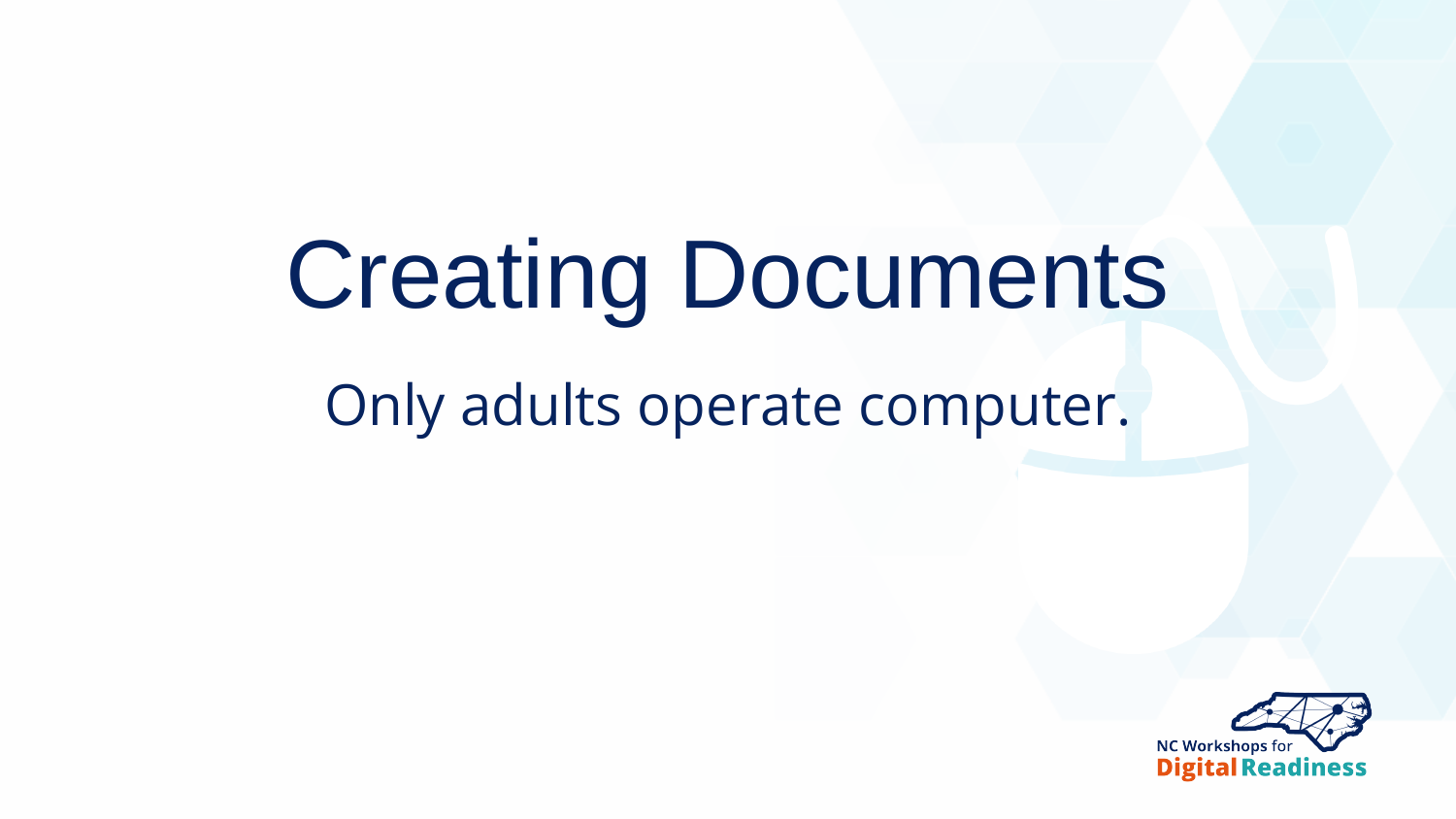

# Creating Documents
Only adults operate computer.